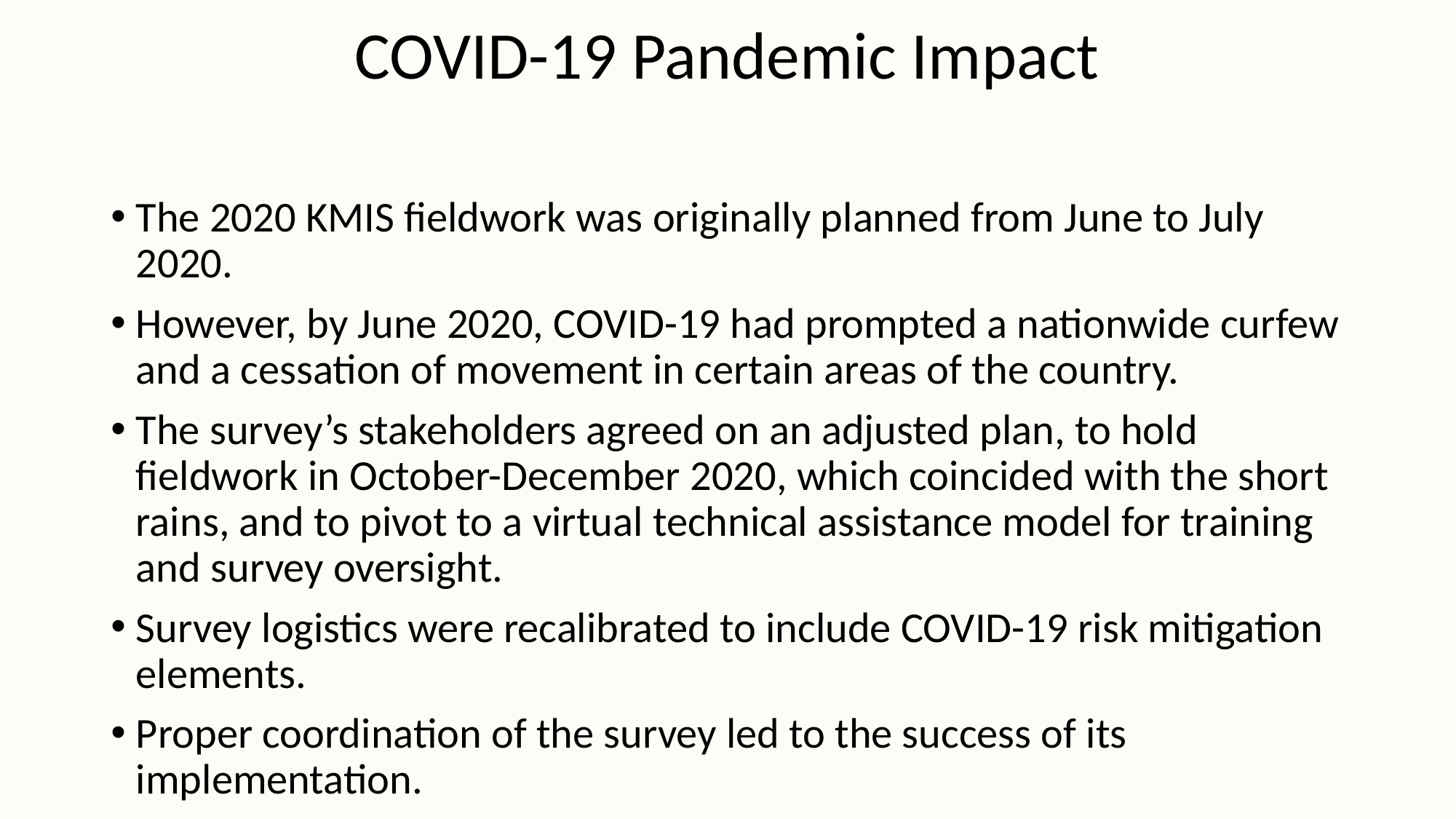

# COVID-19 Pandemic Impact
The 2020 KMIS fieldwork was originally planned from June to July 2020.
However, by June 2020, COVID-19 had prompted a nationwide curfew and a cessation of movement in certain areas of the country.
The survey’s stakeholders agreed on an adjusted plan, to hold fieldwork in October-December 2020, which coincided with the short rains, and to pivot to a virtual technical assistance model for training and survey oversight.
Survey logistics were recalibrated to include COVID-19 risk mitigation elements.
Proper coordination of the survey led to the success of its implementation.